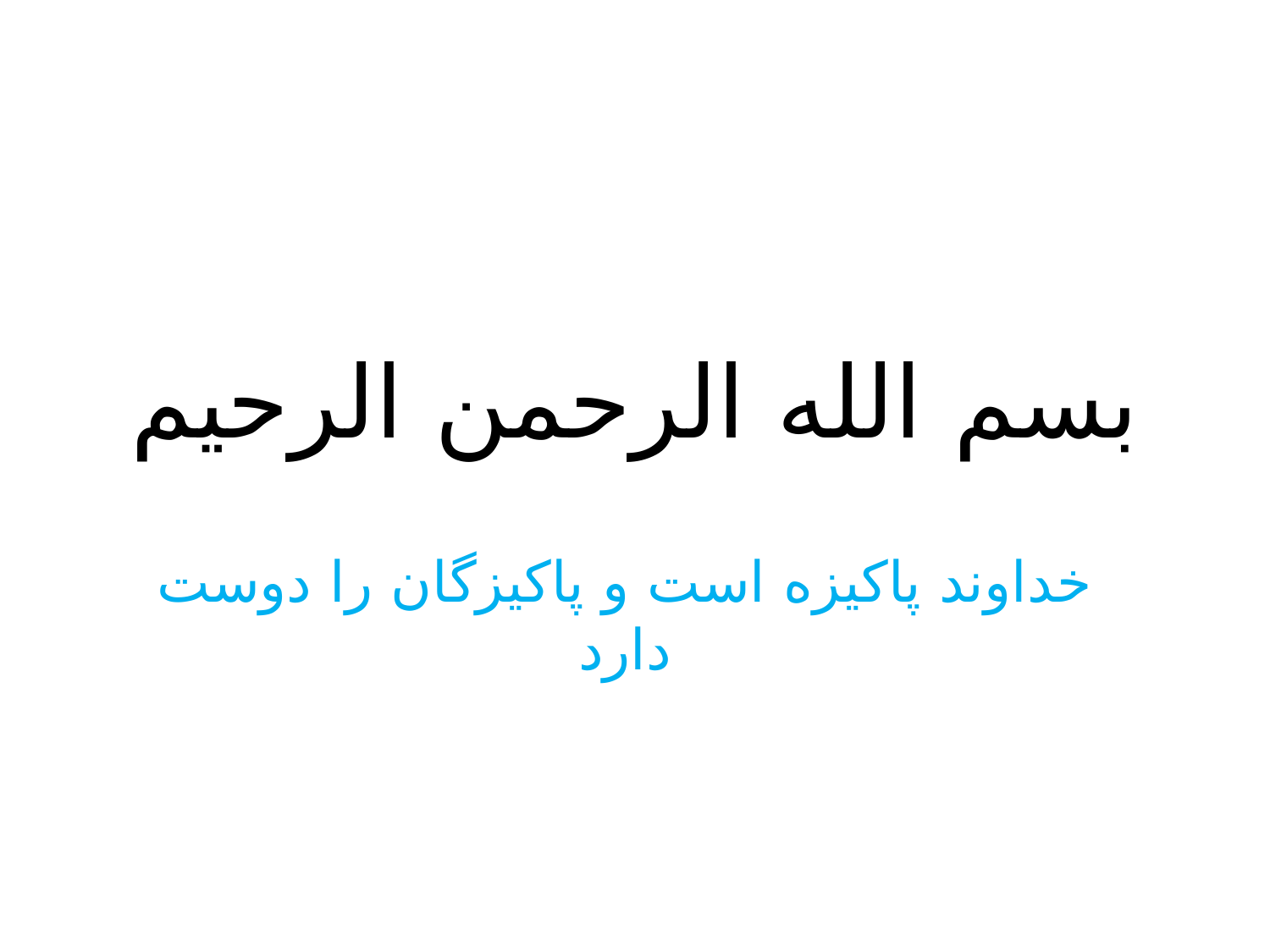

# بسم الله الرحمن الرحیم
خداوند پاکیزه است و پاکیزگان را دوست دارد